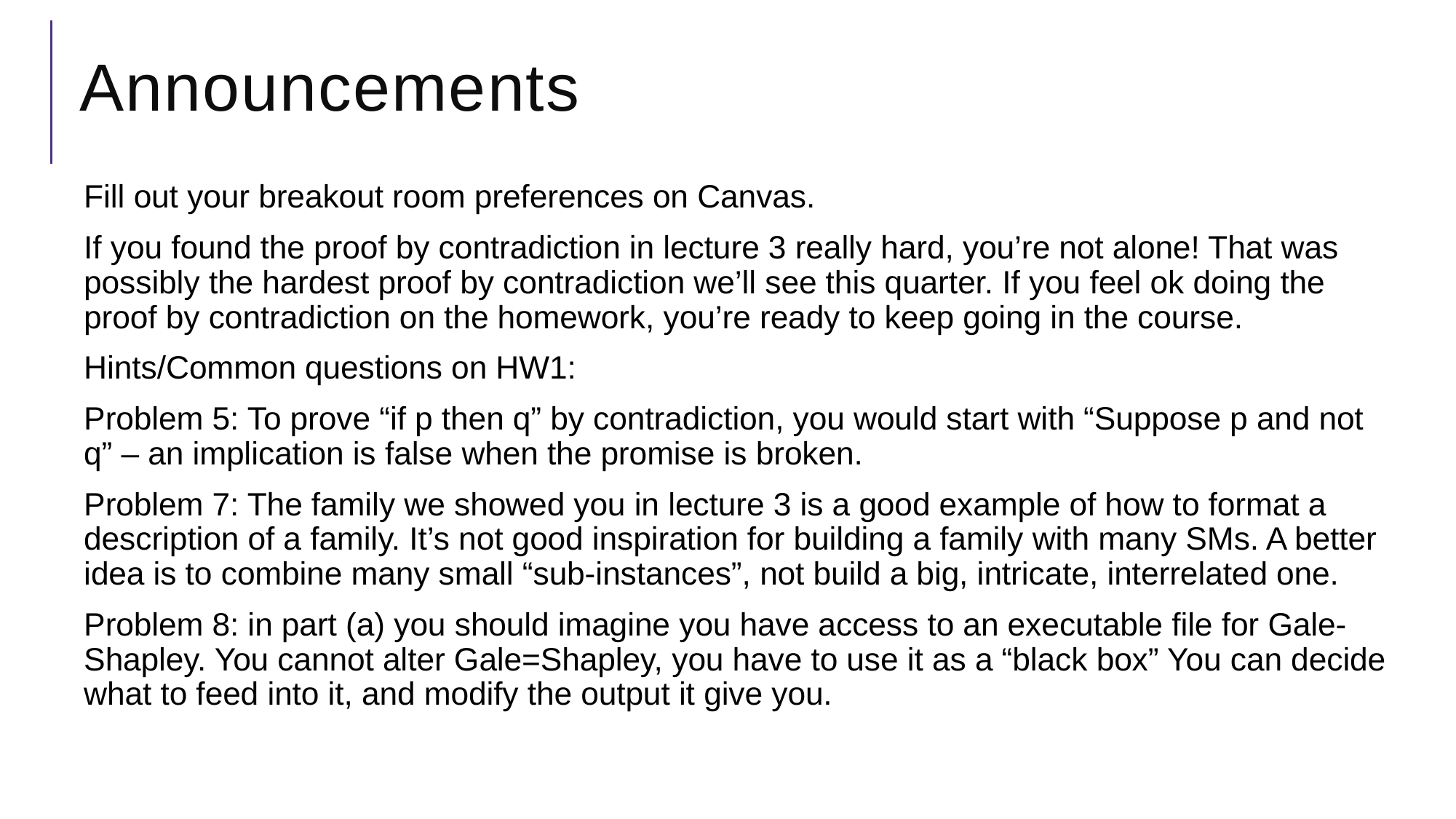

# Announcements
Fill out your breakout room preferences on Canvas.
If you found the proof by contradiction in lecture 3 really hard, you’re not alone! That was possibly the hardest proof by contradiction we’ll see this quarter. If you feel ok doing the proof by contradiction on the homework, you’re ready to keep going in the course.
Hints/Common questions on HW1:
Problem 5: To prove “if p then q” by contradiction, you would start with “Suppose p and not q” – an implication is false when the promise is broken.
Problem 7: The family we showed you in lecture 3 is a good example of how to format a description of a family. It’s not good inspiration for building a family with many SMs. A better idea is to combine many small “sub-instances”, not build a big, intricate, interrelated one.
Problem 8: in part (a) you should imagine you have access to an executable file for Gale-Shapley. You cannot alter Gale=Shapley, you have to use it as a “black box” You can decide what to feed into it, and modify the output it give you.